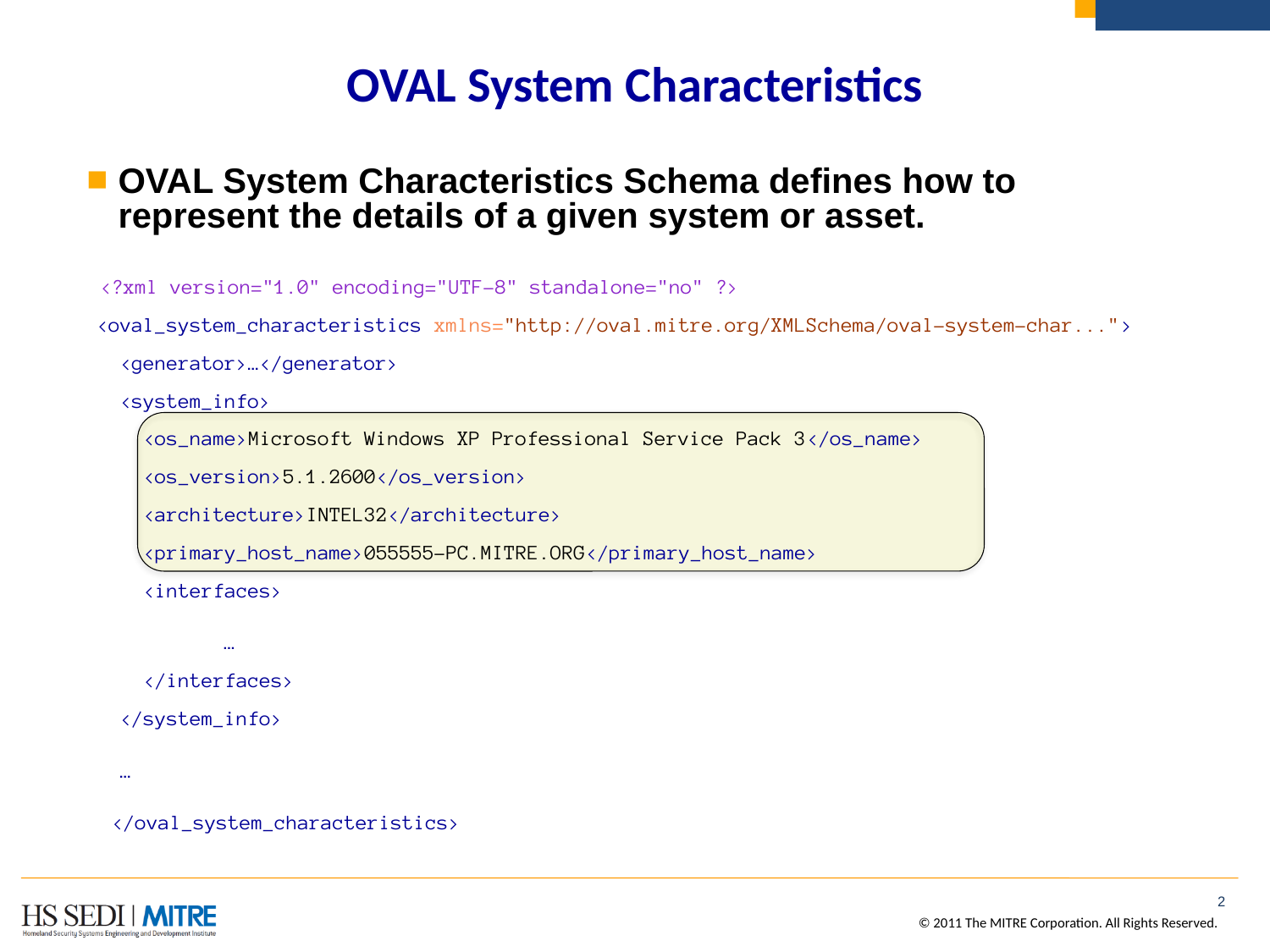

# OVAL System Characteristics
OVAL System Characteristics Schema defines how to represent the details of a given system or asset.
   <?xml version="1.0" encoding="UTF-8" standalone="no" ?>
<oval_system_characteristics xmlns="http://oval.mitre.org/XMLSchema/oval-system-char...">
  <generator>…</generator>
  <system_info>
    <os_name>Microsoft Windows XP Professional Service Pack 3</os_name>
    <os_version>5.1.2600</os_version>
    <architecture>INTEL32</architecture>
    <primary_host_name>055555-PC.MITRE.ORG</primary_host_name>
    <interfaces>
		…
    </interfaces>
  </system_info>
	  …
    </oval_system_characteristics>

2